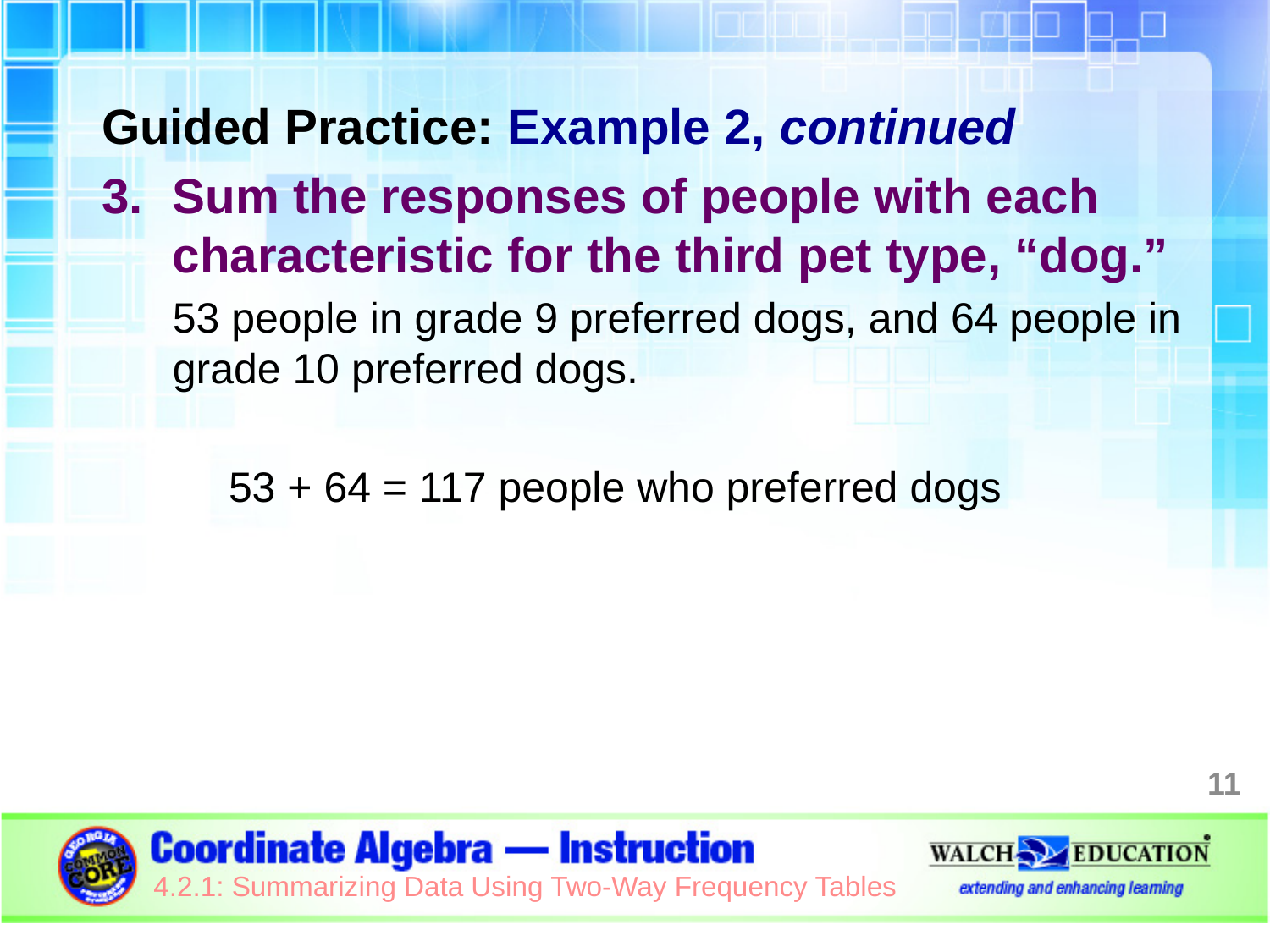

Guided Practice: Example 2, continued
Sum the responses of people with each characteristic for the third pet type, “dog.”
53 people in grade 9 preferred dogs, and 64 people in grade 10 preferred dogs.

53 + 64 = 117 people who preferred dogs

11
4.2.1: Summarizing Data Using Two-Way Frequency Tables